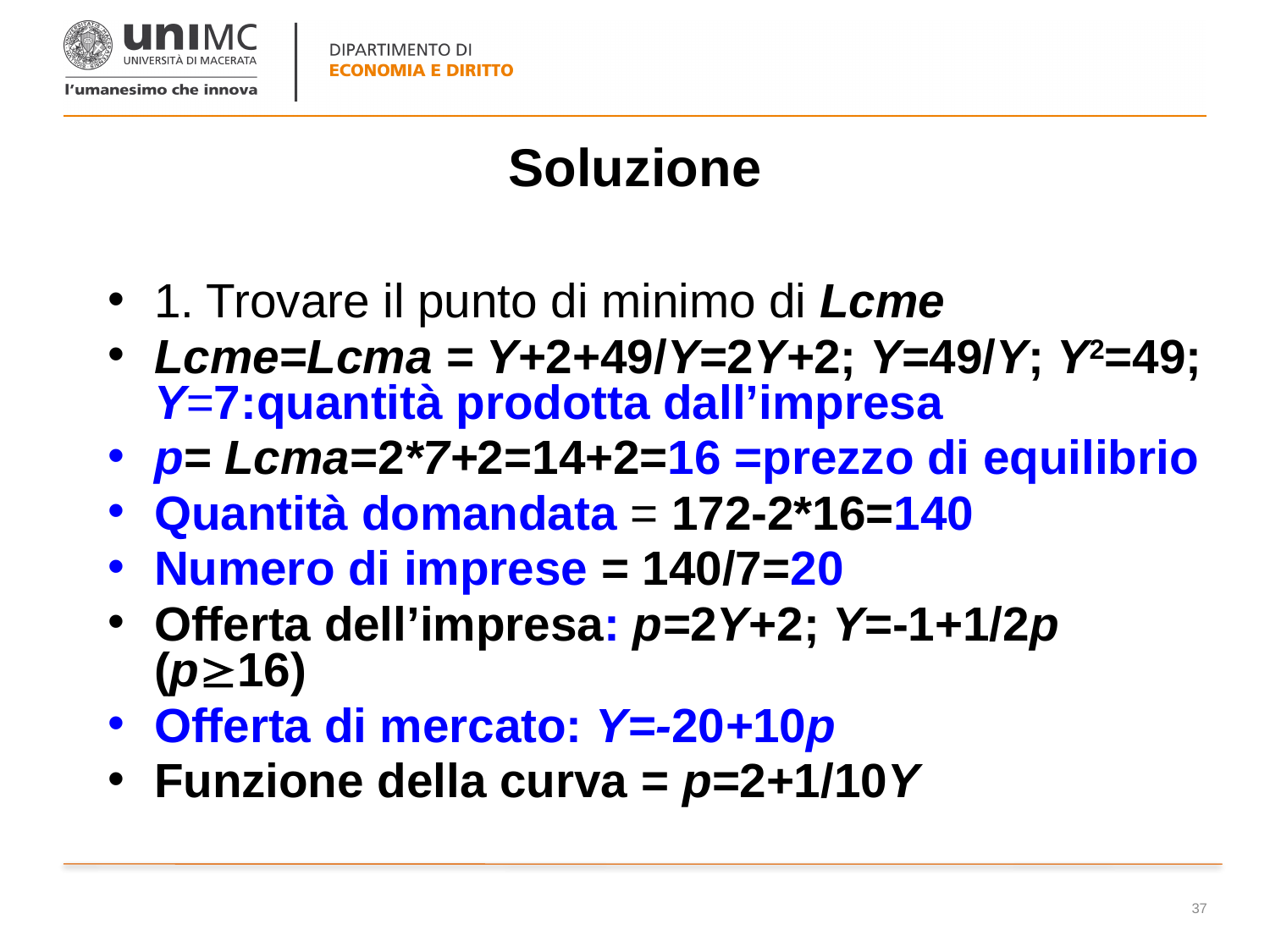

# Soluzione
1. Trovare il punto di minimo di Lcme
Lcme=Lcma = Y+2+49/Y=2Y+2; Y=49/Y; Y2=49; Y=7:quantità prodotta dall’impresa
p= Lcma=2*7+2=14+2=16 =prezzo di equilibrio
Quantità domandata = 172-2*16=140
Numero di imprese = 140/7=20
Offerta dell’impresa: p=2Y+2; Y=-1+1/2p (p≥16)
Offerta di mercato: Y=-20+10p
Funzione della curva = p=2+1/10Y
37